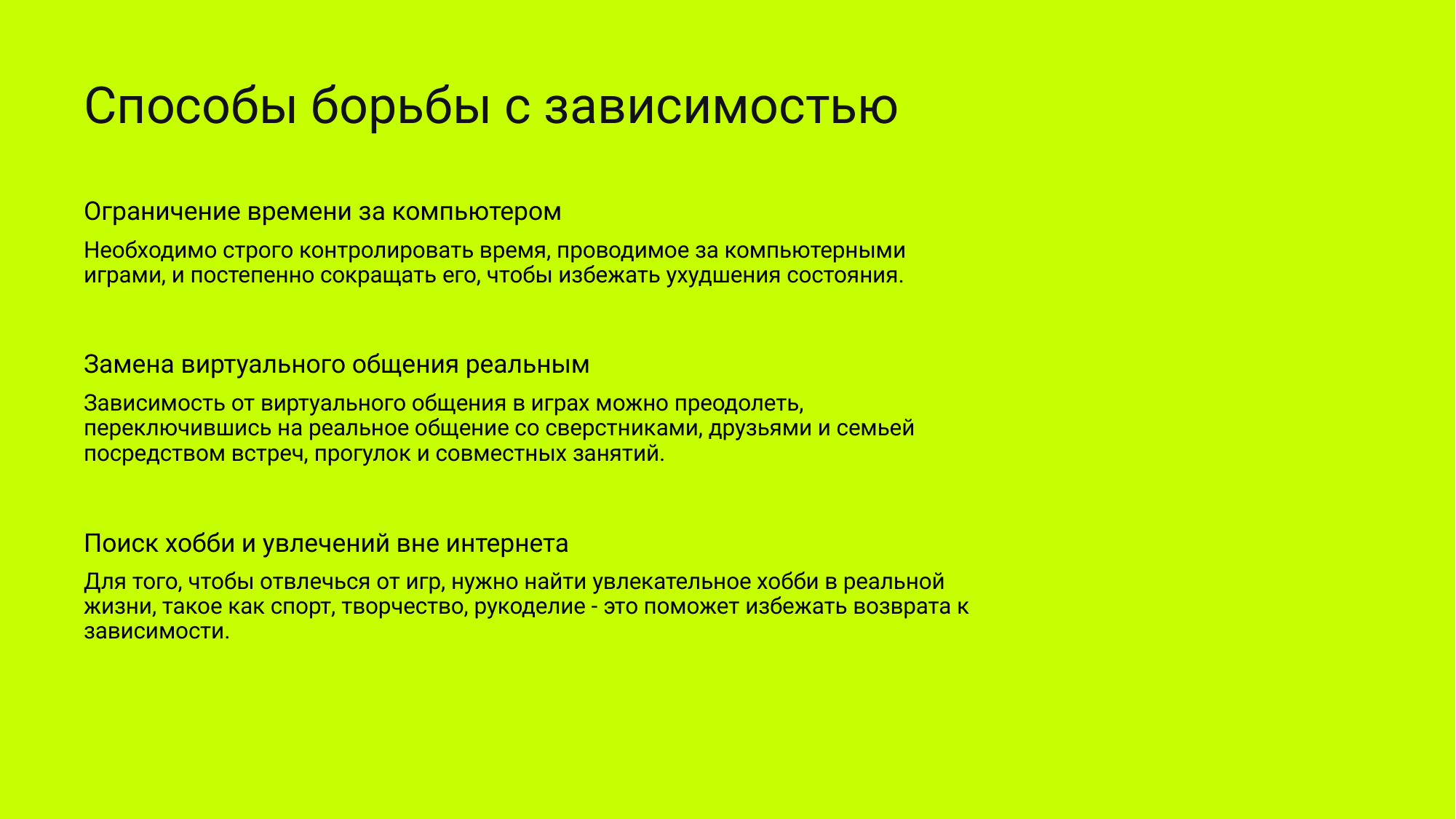

Способы борьбы с зависимостью
Ограничение времени за компьютером
Необходимо строго контролировать время, проводимое за компьютерными играми, и постепенно сокращать его, чтобы избежать ухудшения состояния.
Замена виртуального общения реальным
Зависимость от виртуального общения в играх можно преодолеть, переключившись на реальное общение со сверстниками, друзьями и семьей посредством встреч, прогулок и совместных занятий.
Поиск хобби и увлечений вне интернета
Для того, чтобы отвлечься от игр, нужно найти увлекательное хобби в реальной жизни, такое как спорт, творчество, рукоделие - это поможет избежать возврата к зависимости.